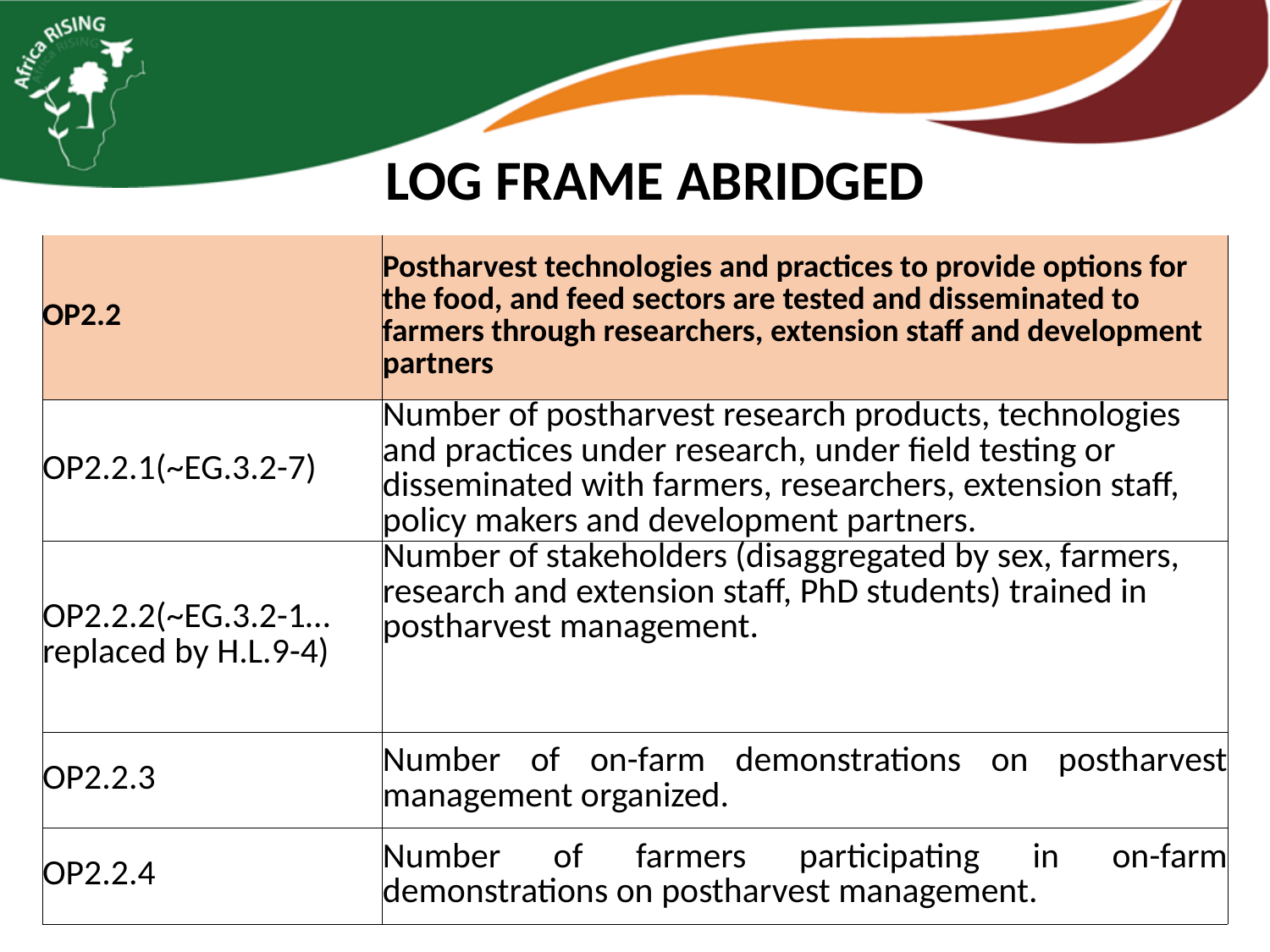

LOG FRAME ABRIDGED

| OP2.2 | Postharvest technologies and practices to provide options for the food, and feed sectors are tested and disseminated to farmers through researchers, extension staff and development partners |
| --- | --- |
| OP2.2.1(~EG.3.2-7) | Number of postharvest research products, technologies and practices under research, under field testing or disseminated with farmers, researchers, extension staff, policy makers and development partners. |
| OP2.2.2(~EG.3.2-1… replaced by H.L.9-4) | Number of stakeholders (disaggregated by sex, farmers, research and extension staff, PhD students) trained in postharvest management. |
| OP2.2.3 | Number of on-farm demonstrations on postharvest management organized. |
| OP2.2.4 | Number of farmers participating in on-farm demonstrations on postharvest management. |